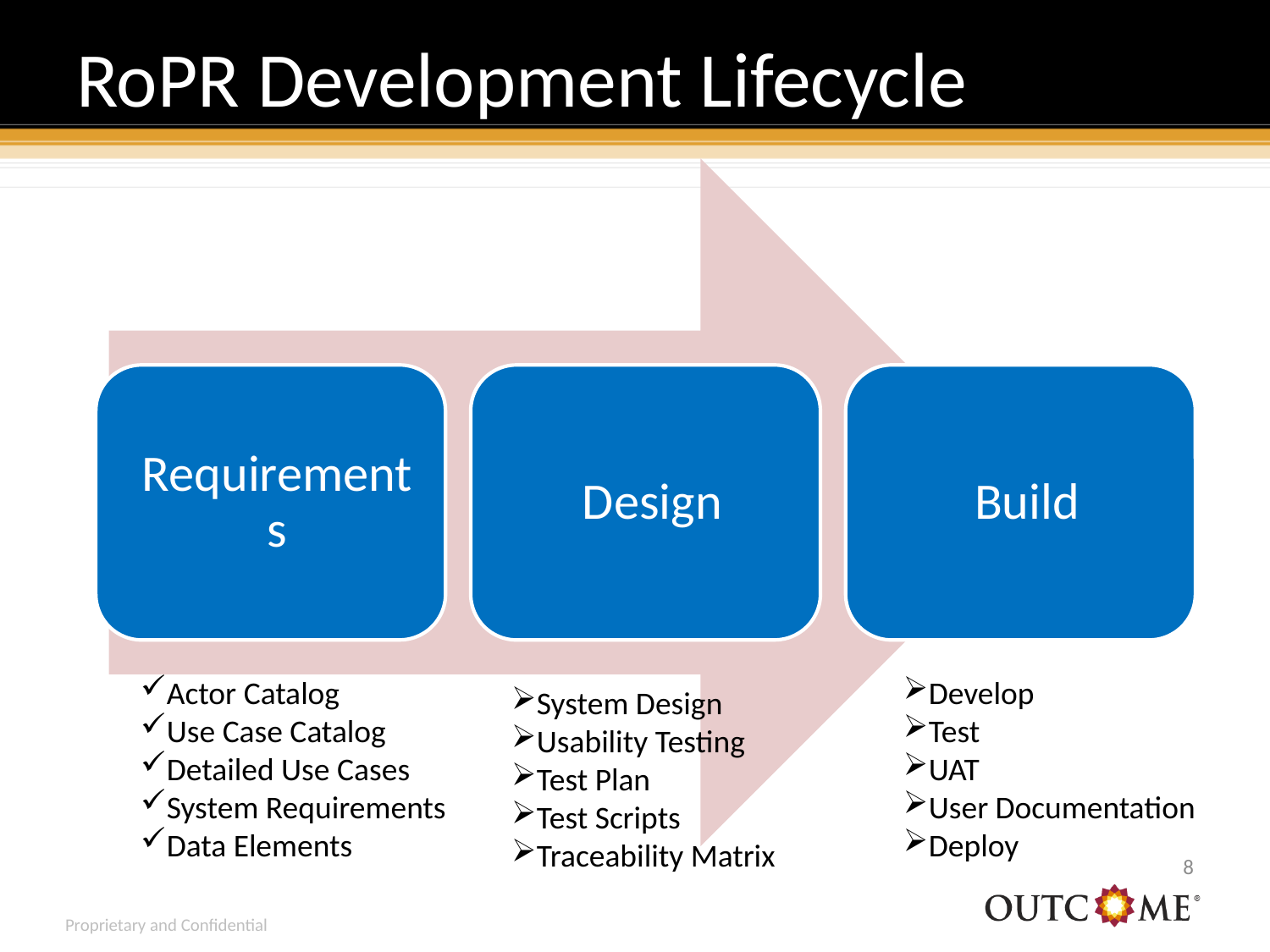

# RoPR Development Lifecycle
Requirements
Design
Build

Actor Catalog
Use Case Catalog
Detailed Use Cases
System Requirements
Data Elements
Develop
Test
UAT
User Documentation
Deploy
System Design
Usability Testing
Test Plan
Test Scripts
Traceability Matrix
8